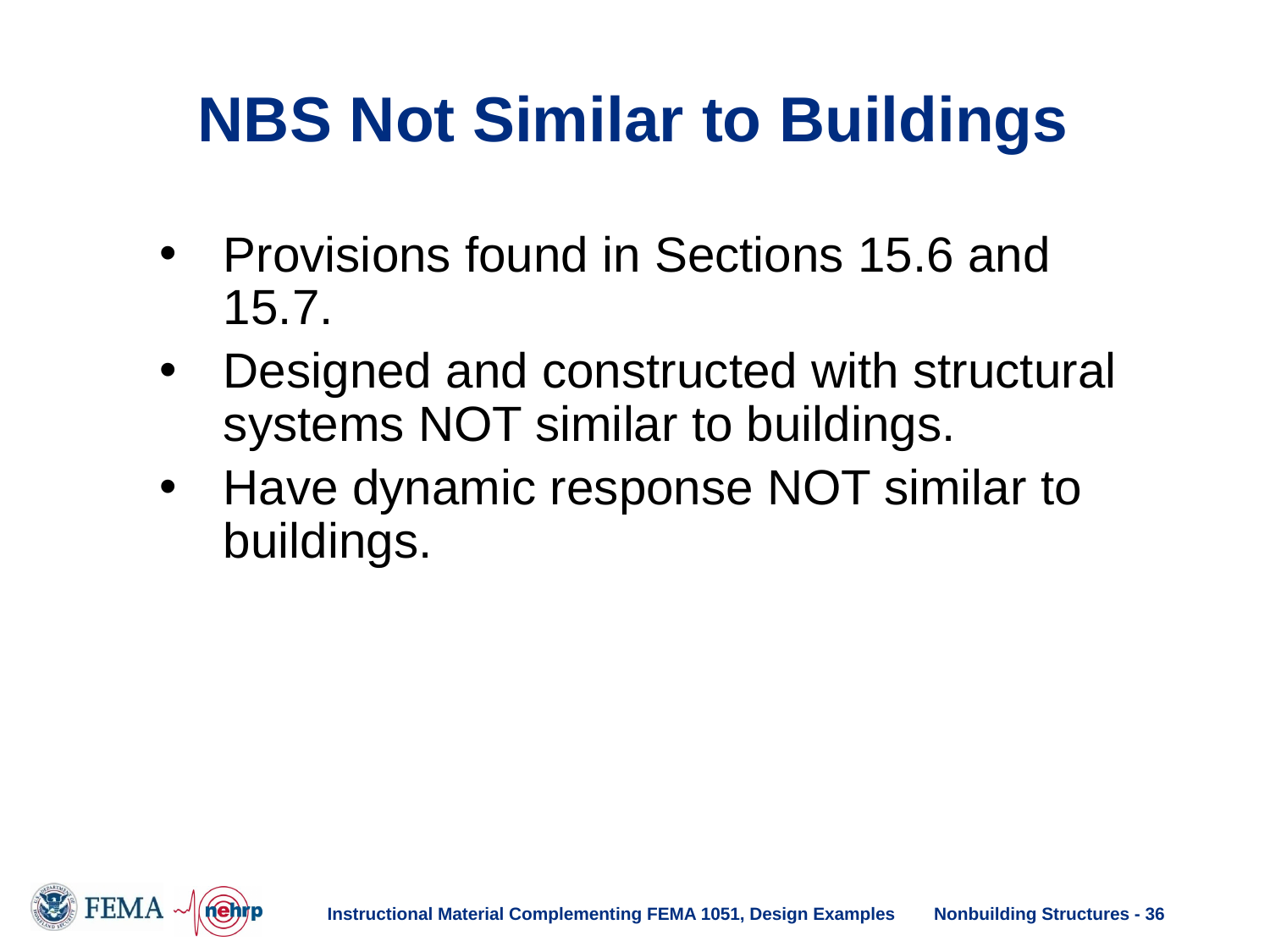

# NBS Not Similar to Buildings
Provisions found in Sections 15.6 and 15.7.
Designed and constructed with structural systems NOT similar to buildings.
Have dynamic response NOT similar to buildings.
Instructional Material Complementing FEMA 1051, Design Examples
Nonbuilding Structures - 36